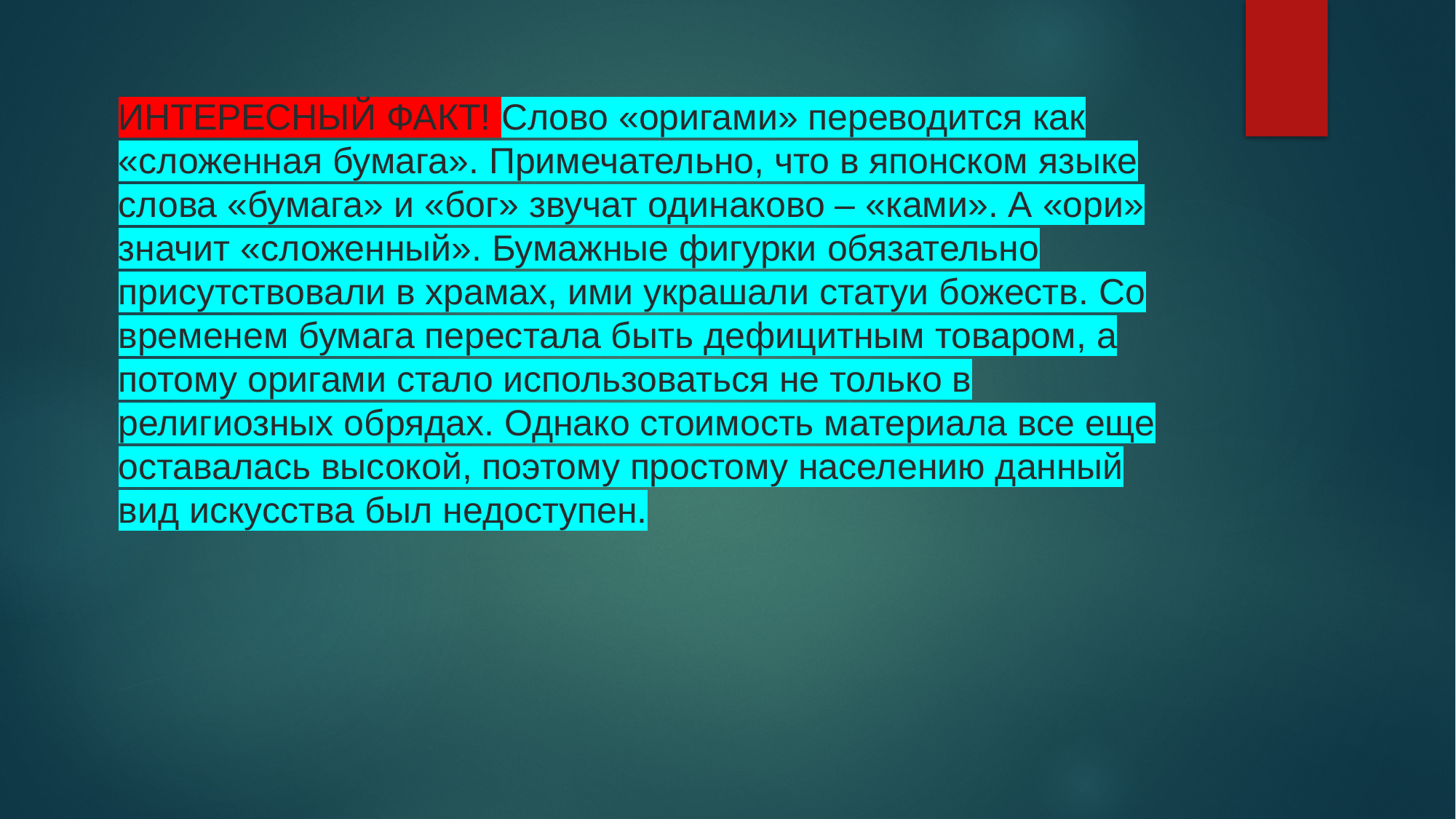

ИНТЕРЕСНЫЙ ФАКТ! Слово «оригами» переводится как «сложенная бумага». Примечательно, что в японском языке слова «бумага» и «бог» звучат одинаково – «ками». А «ори» значит «сложенный». Бумажные фигурки обязательно присутствовали в храмах, ими украшали статуи божеств. Со временем бумага перестала быть дефицитным товаром, а потому оригами стало использоваться не только в религиозных обрядах. Однако стоимость материала все еще оставалась высокой, поэтому простому населению данный вид искусства был недоступен.